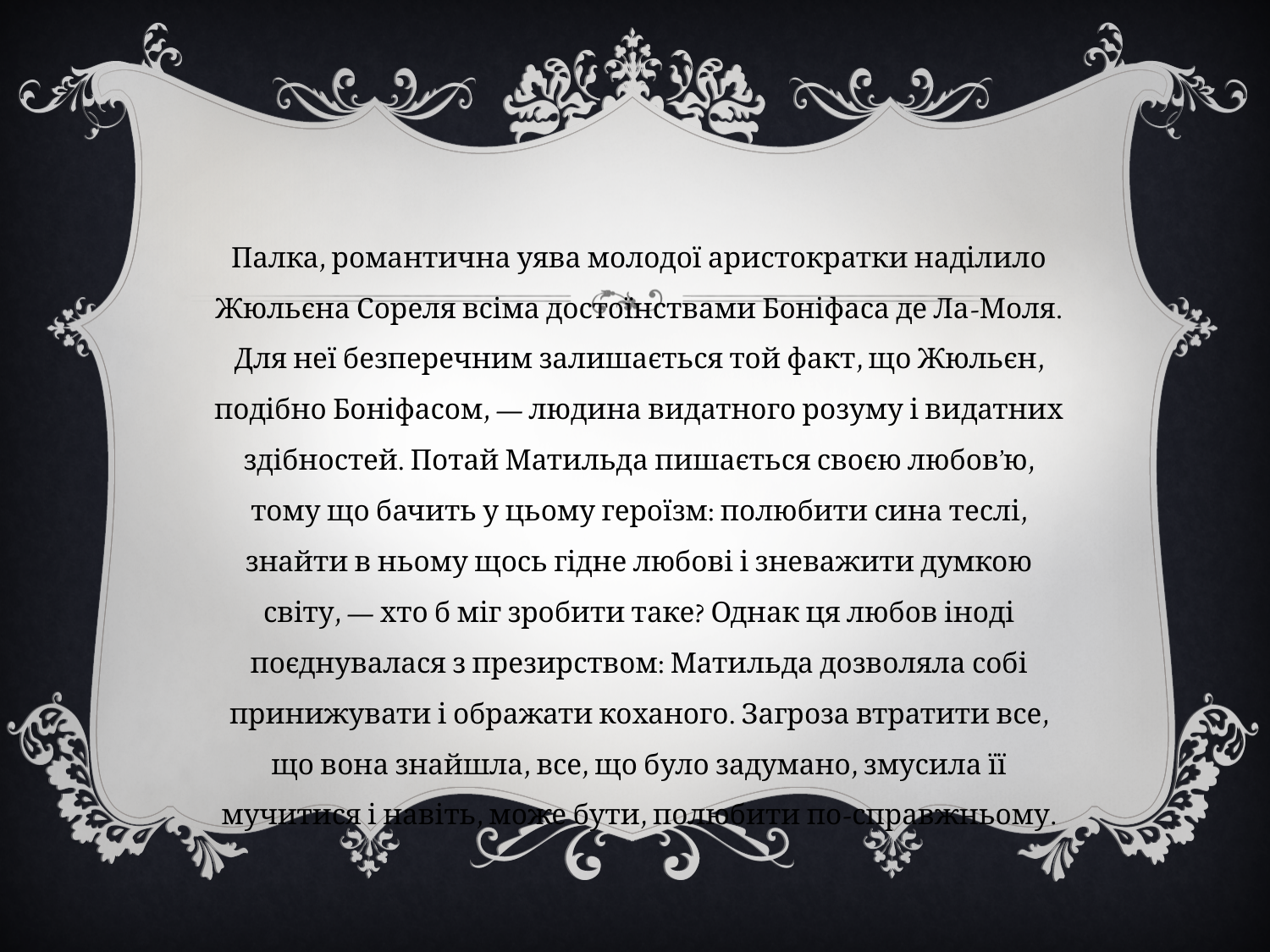

#
Палка, романтична уява молодої аристократки наділило Жюльєна Сореля всіма достоїнствами Боніфаса де Ла-Моля. Для неї безперечним залишається той факт, що Жюльєн, подібно Боніфасом, — людина видатного розуму і видатних здібностей. Потай Матильда пишається своєю любов’ю, тому що бачить у цьому героїзм: полюбити сина теслі, знайти в ньому щось гідне любові і зневажити думкою світу, — хто б міг зробити таке? Однак ця любов іноді поєднувалася з презирством: Матильда дозволяла собі принижувати і ображати коханого. Загроза втратити все, що вона знайшла, все, що було задумано, змусила її мучитися і навіть, може бути, полюбити по-справжньому.